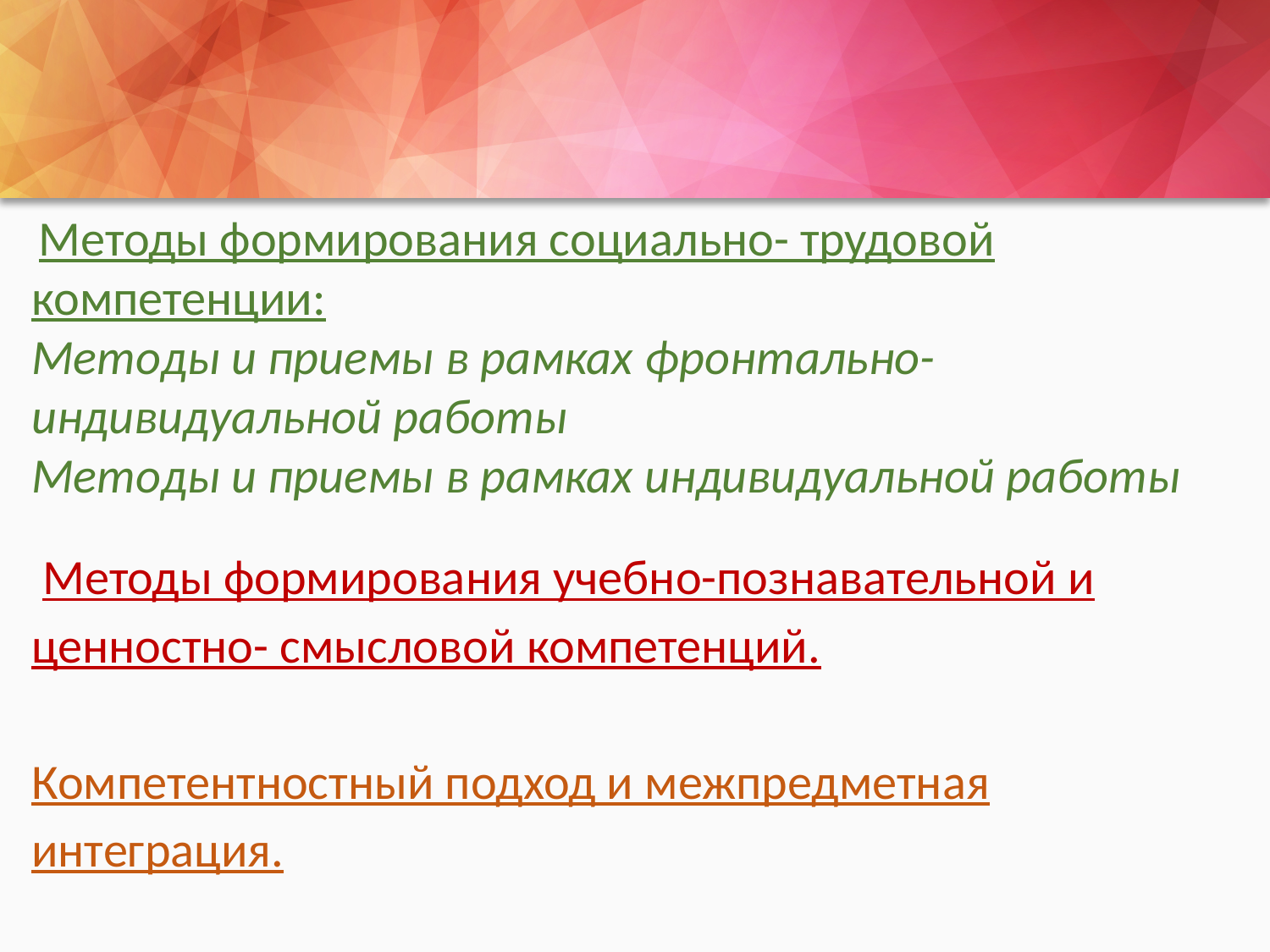

Методы формирования социально- трудовой компетенции:
Методы и приемы в рамках фронтально-индивидуальной работы
Методы и приемы в рамках индивидуальной работы
 Методы формирования учебно-познавательной и ценностно- смысловой компетенций.

Компетентностный подход и межпредметная интеграция.